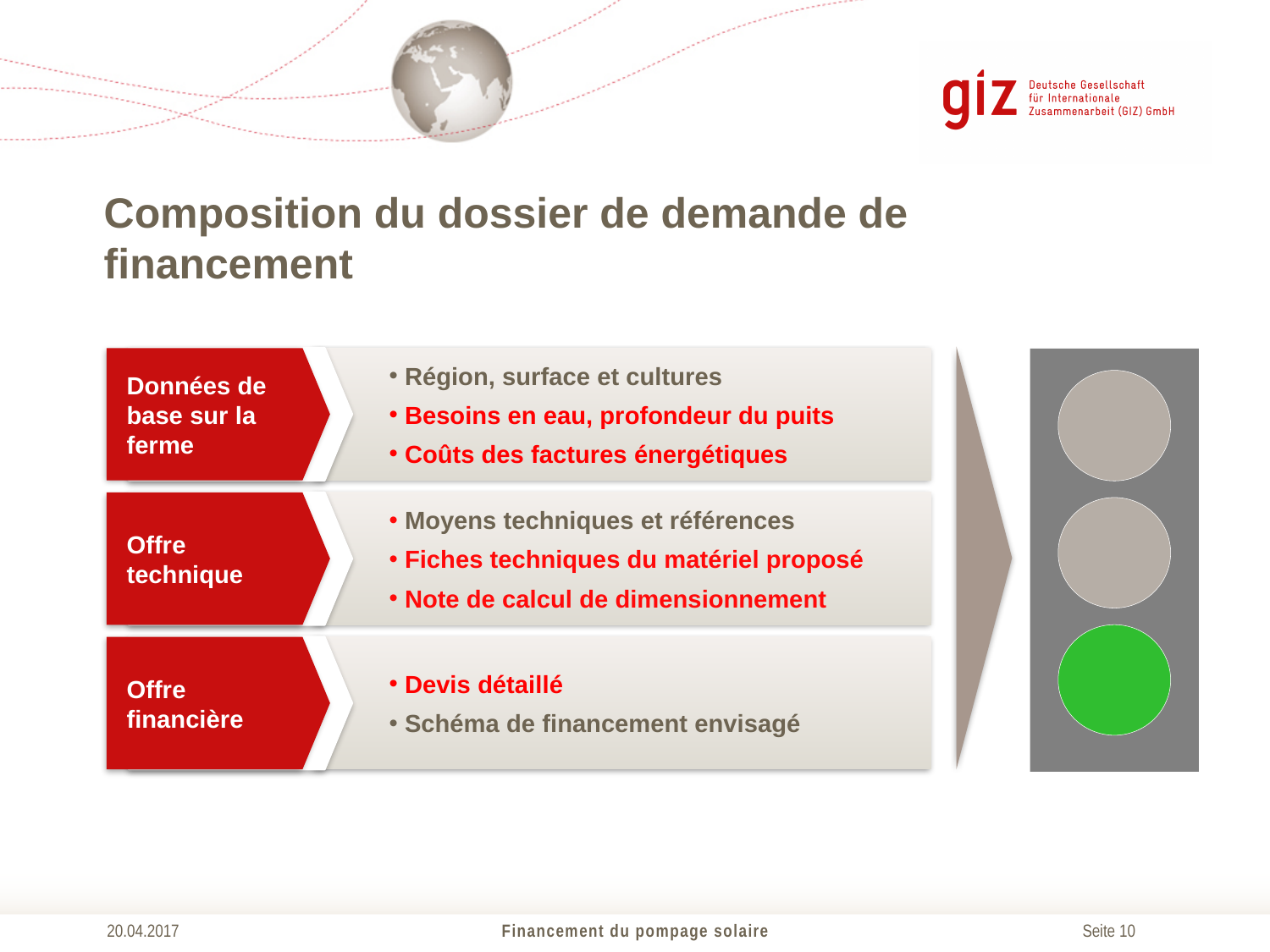

# Composition du dossier de demande de financement

Données de base sur la ferme

 Région, surface et cultures
 Besoins en eau, profondeur du puits
 Coûts des factures énergétiques

Offre technique

 Moyens techniques et références
 Fiches techniques du matériel proposé
 Note de calcul de dimensionnement
Offre financière

 Devis détaillé
 Schéma de financement envisagé
20.04.2017
Financement du pompage solaire